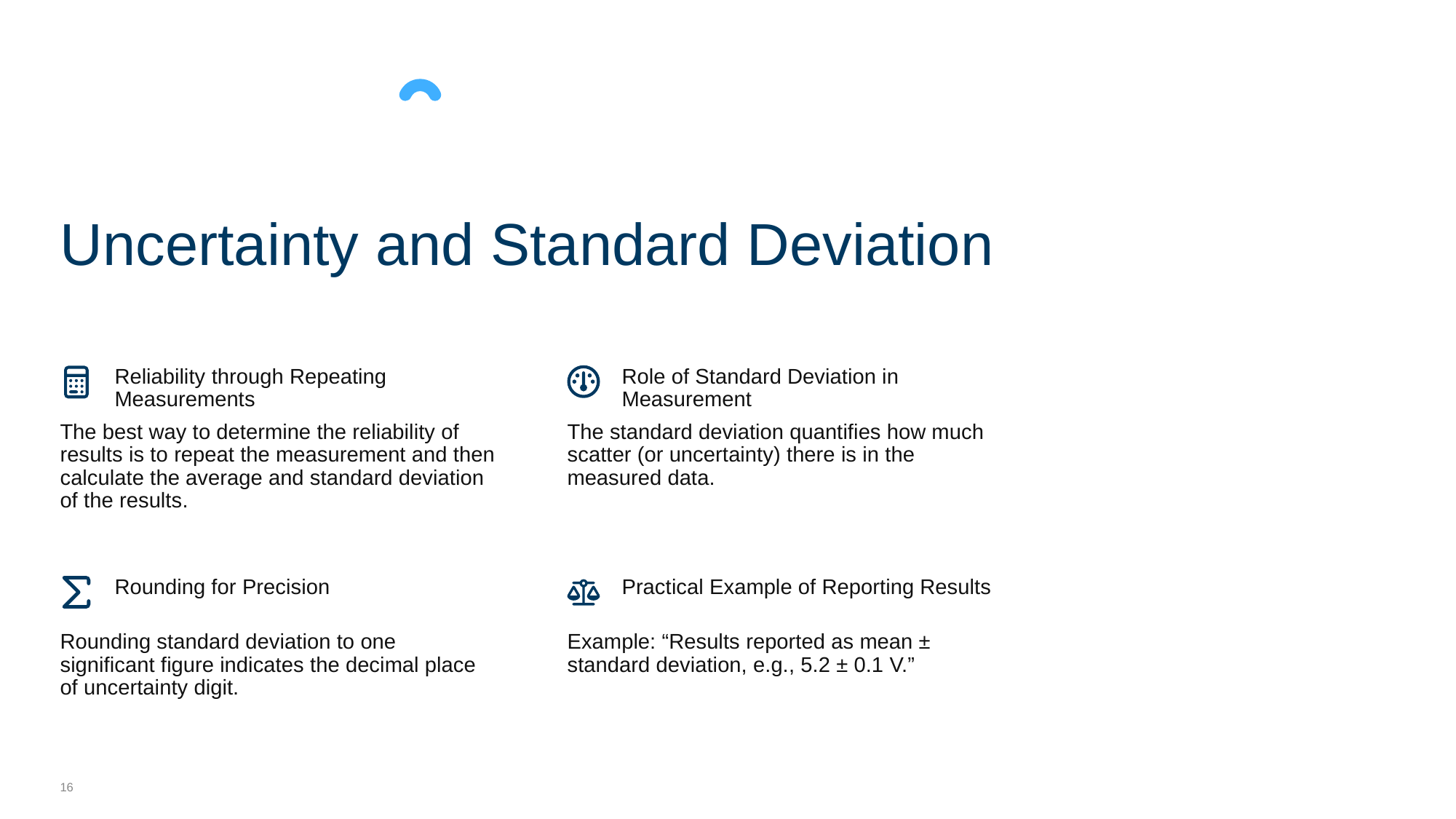

Uncertainty and Standard Deviation

Reliability through Repeating Measurements
Role of Standard Deviation in Measurement
The best way to determine the reliability of results is to repeat the measurement and then calculate the average and standard deviation of the results.
The standard deviation quantifies how much scatter (or uncertainty) there is in the measured data.

Rounding for Precision
Practical Example of Reporting Results

Rounding standard deviation to one significant figure indicates the decimal place of uncertainty digit.
Example: “Results reported as mean ± standard deviation, e.g., 5.2 ± 0.1 V.”
16